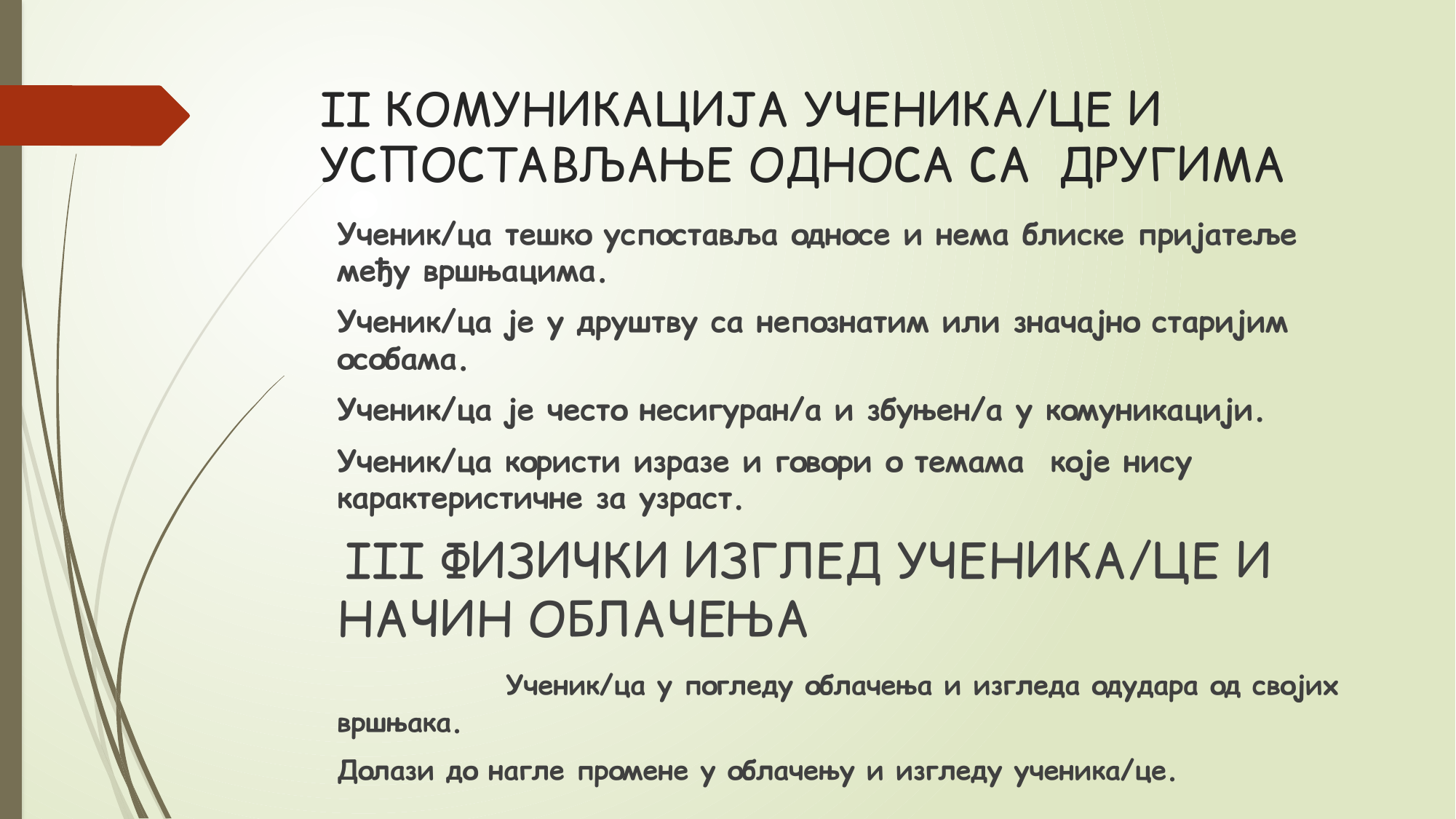

# II КОМУНИКАЦИЈА УЧЕНИКА/ЦЕ И УСПОСТАВЉАЊЕ ОДНОСА СА  ДРУГИМА

Ученик/ца тешко успоставља односе и нема блиске пријатеље међу вршњацима.
Ученик/ца је у друштву са непознатим или значајно старијим особама.
Ученик/ца је често несигуран/а и збуњен/а у комуникацији.
Ученик/ца користи изразе и говори о темама  које нису карактеристичне за узраст.
 III ФИЗИЧКИ ИЗГЛЕД УЧЕНИКА/ЦЕ И НАЧИН ОБЛАЧЕЊА                                    Ученик/ца у погледу облачења и изгледа одудара од својих вршњака.
Долази до нагле промене у облачењу и изгледу ученика/це.